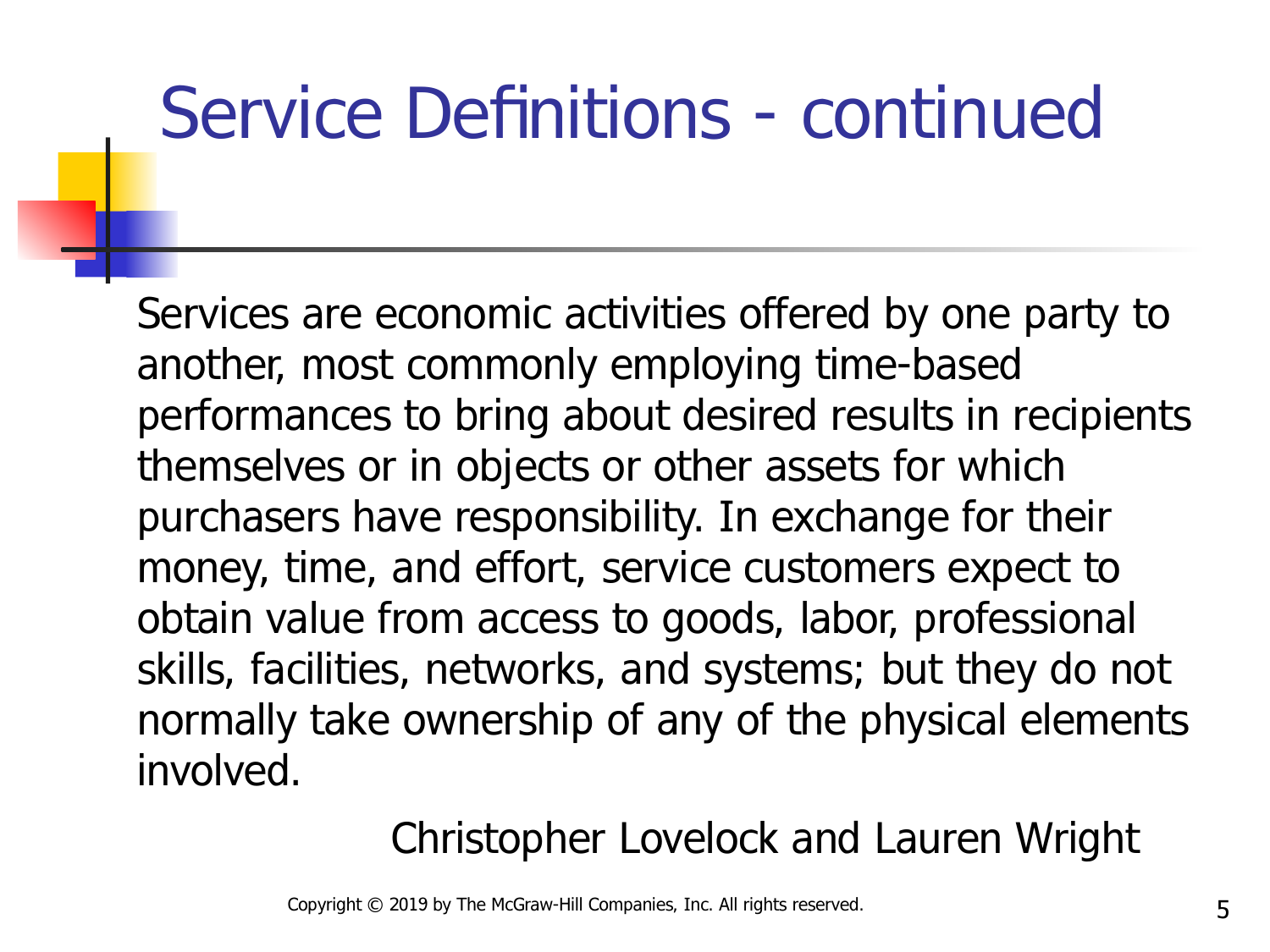

# Service Definitions - continued
Services are economic activities offered by one party to another, most commonly employing time-based performances to bring about desired results in recipients themselves or in objects or other assets for which purchasers have responsibility. In exchange for their money, time, and effort, service customers expect to obtain value from access to goods, labor, professional skills, facilities, networks, and systems; but they do not normally take ownership of any of the physical elements involved.
		Christopher Lovelock and Lauren Wright
5
Copyright © 2019 by The McGraw-Hill Companies, Inc. All rights reserved.